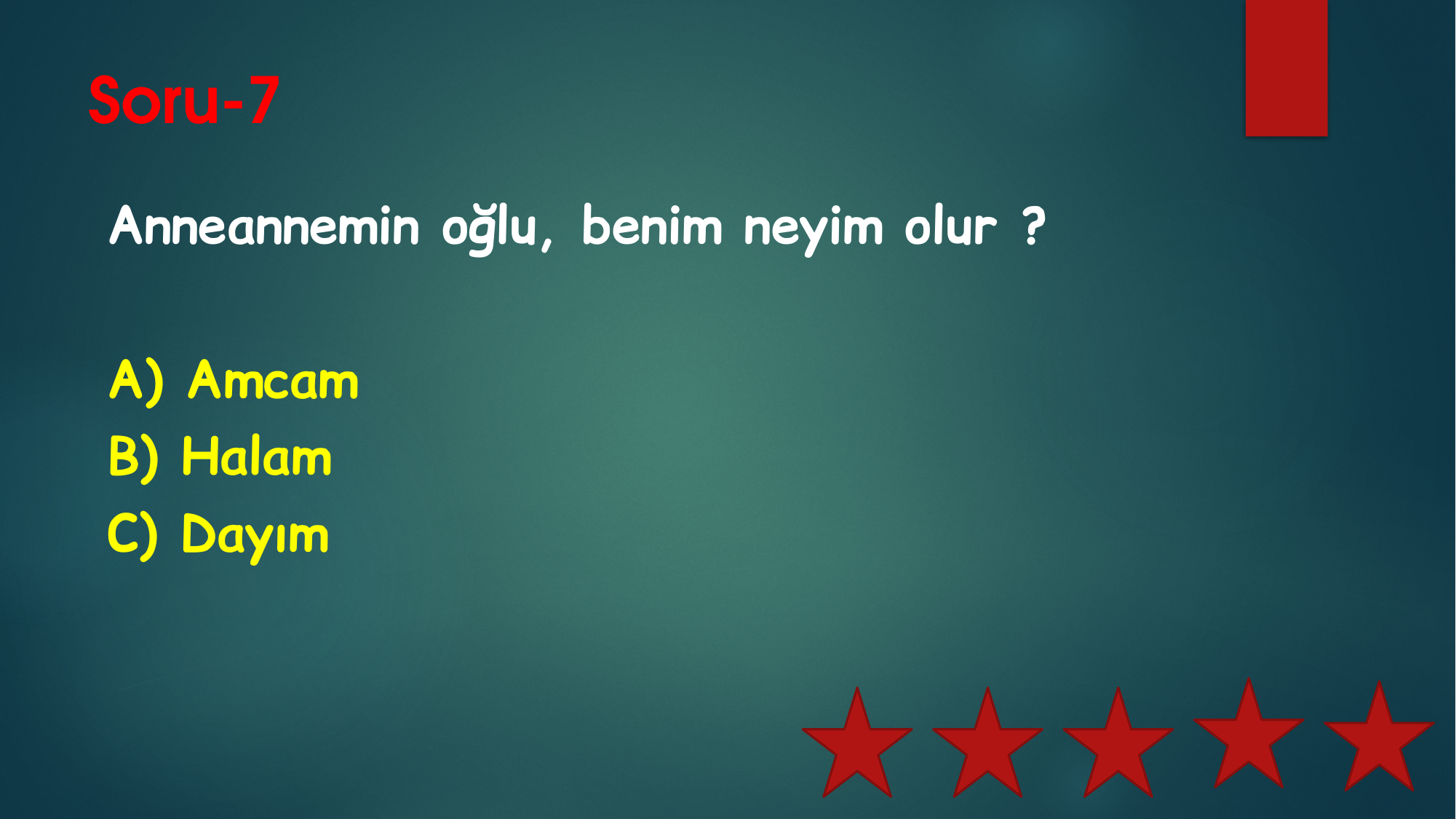

# Soru-7
     Anneannemin oğlu, benim neyim olur ?

     A) Amcam
     B) Halam
     C) Dayım